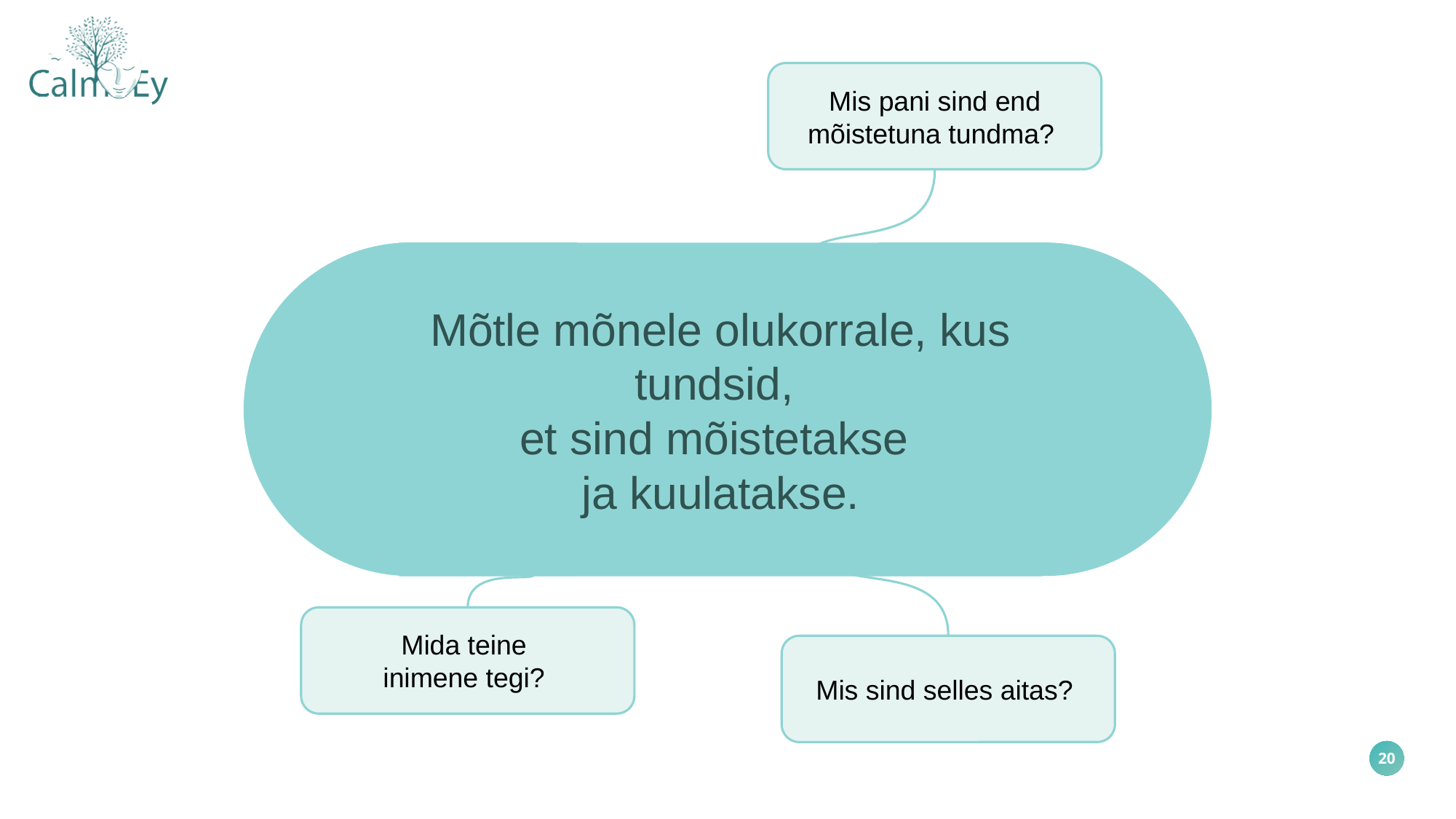

Mis pani sind end mõistetuna tundma?

Mõtle mõnele olukorrale, kus tundsid,
et sind mõistetakse
ja kuulatakse.
Mis sind selles aitas?
Mida teine
inimene tegi?